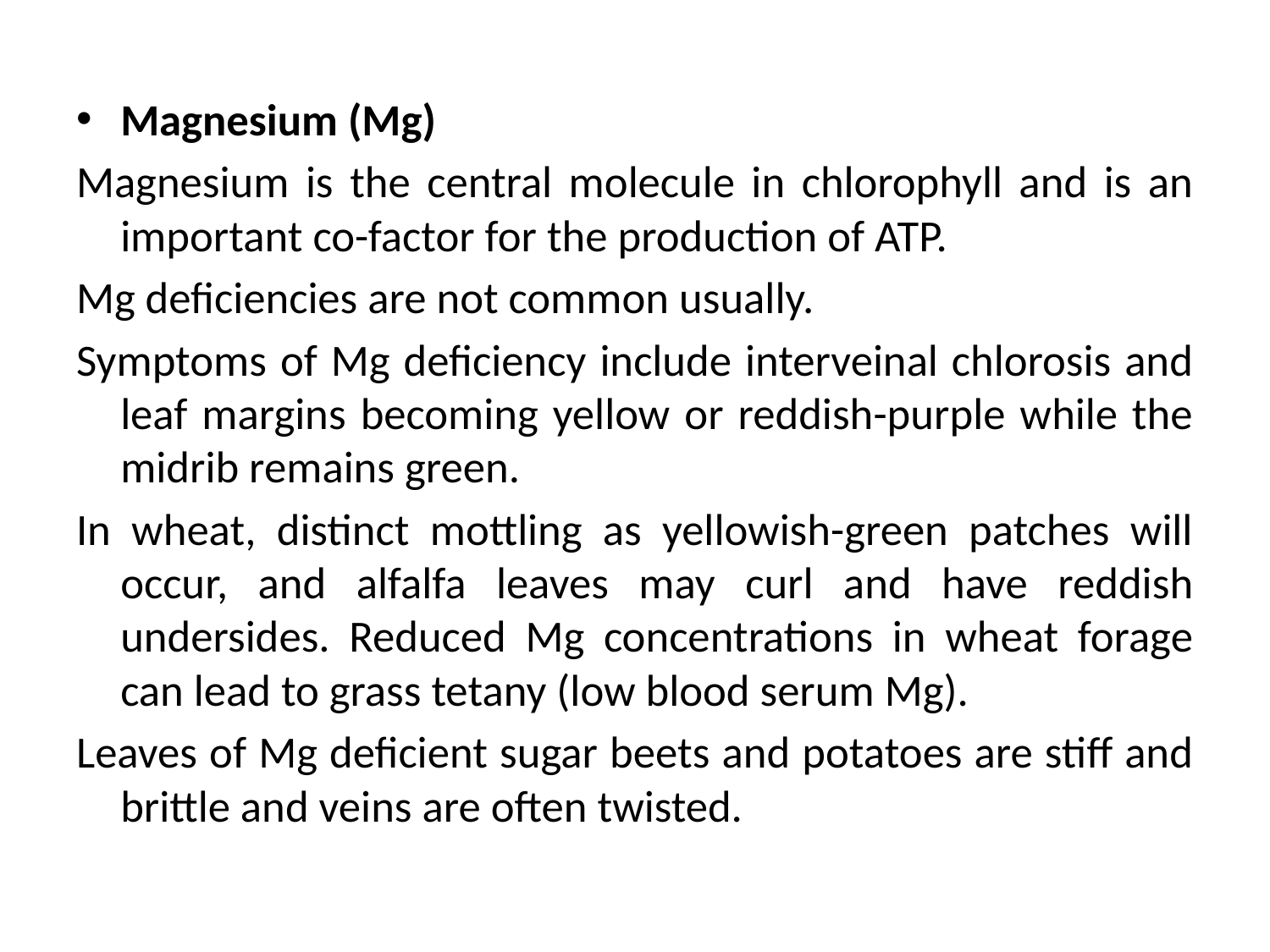

Magnesium (Mg)
Magnesium is the central molecule in chlorophyll and is an important co-factor for the production of ATP.
Mg deficiencies are not common usually.
Symptoms of Mg deficiency include interveinal chlorosis and leaf margins becoming yellow or reddish-purple while the midrib remains green.
In wheat, distinct mottling as yellowish-green patches will occur, and alfalfa leaves may curl and have reddish undersides. Reduced Mg concentrations in wheat forage can lead to grass tetany (low blood serum Mg).
Leaves of Mg deficient sugar beets and potatoes are stiff and brittle and veins are often twisted.